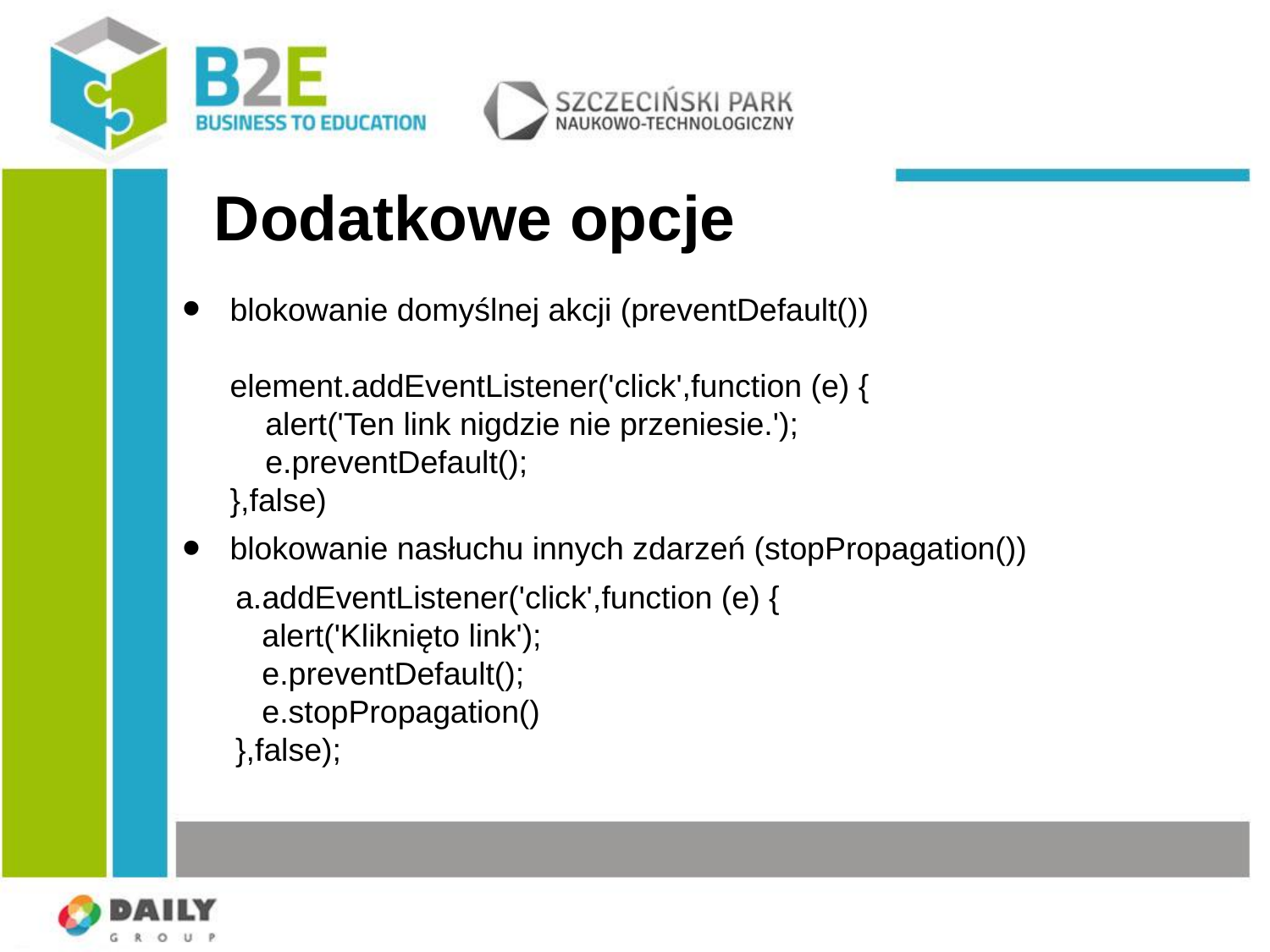

Dodatkowe opcje
blokowanie domyślnej akcji (preventDefault())
element.addEventListener('click',function (e) {
    alert('Ten link nigdzie nie przeniesie.');
    e.preventDefault();
},false)
blokowanie nasłuchu innych zdarzeń (stopPropagation())
      a.addEventListener('click',function (e) {
         alert('Kliknięto link');
         e.preventDefault();
         e.stopPropagation()
      },false);